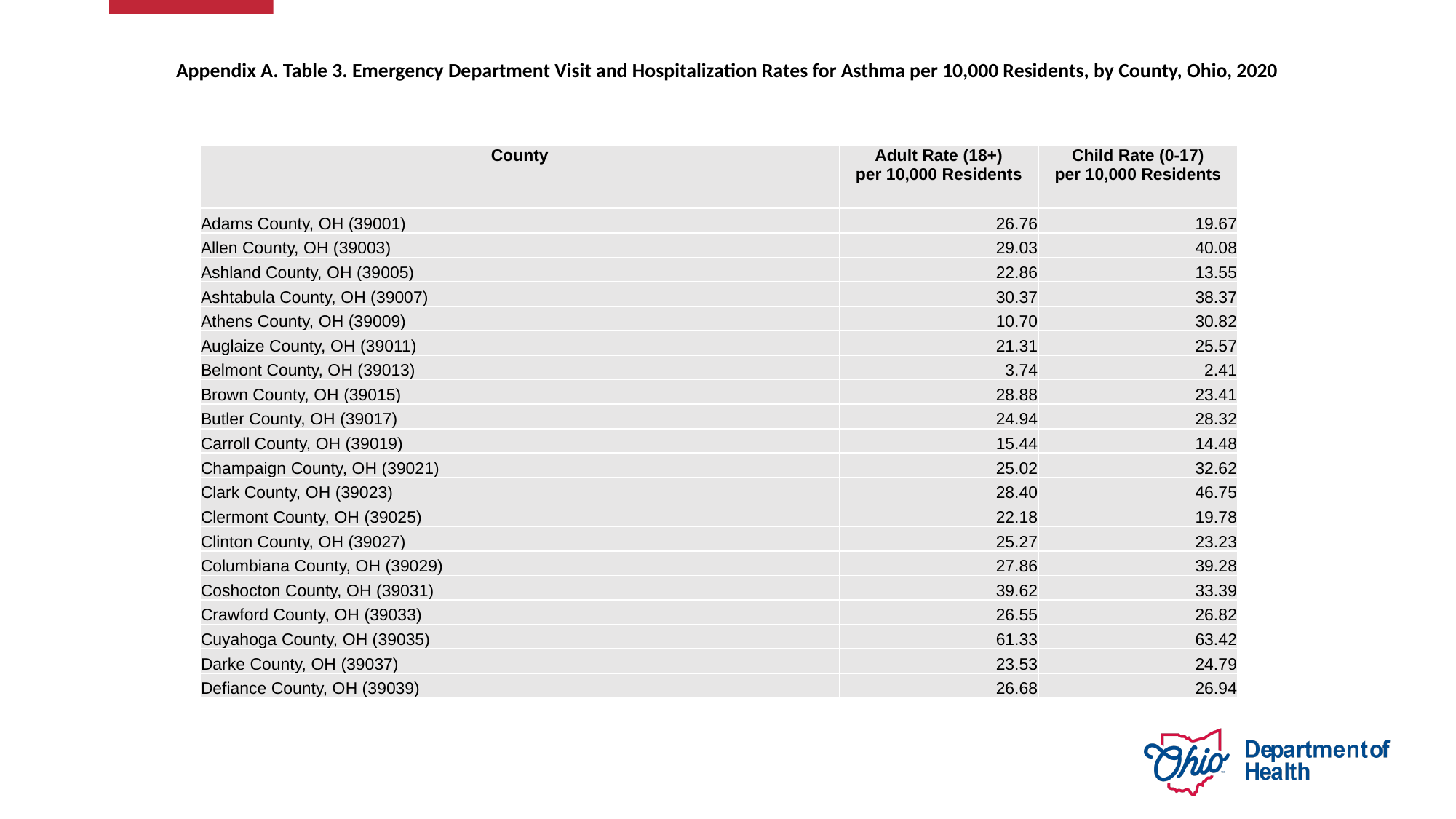

# Appendix A. Table 3. Emergency Department Visit and Hospitalization Rates for Asthma per 10,000 Residents, by County, Ohio, 2020
| County | Adult Rate (18+) per 10,000 Residents | Child Rate (0-17) per 10,000 Residents |
| --- | --- | --- |
| Adams County, OH (39001) | 26.76 | 19.67 |
| Allen County, OH (39003) | 29.03 | 40.08 |
| Ashland County, OH (39005) | 22.86 | 13.55 |
| Ashtabula County, OH (39007) | 30.37 | 38.37 |
| Athens County, OH (39009) | 10.70 | 30.82 |
| Auglaize County, OH (39011) | 21.31 | 25.57 |
| Belmont County, OH (39013) | 3.74 | 2.41 |
| Brown County, OH (39015) | 28.88 | 23.41 |
| Butler County, OH (39017) | 24.94 | 28.32 |
| Carroll County, OH (39019) | 15.44 | 14.48 |
| Champaign County, OH (39021) | 25.02 | 32.62 |
| Clark County, OH (39023) | 28.40 | 46.75 |
| Clermont County, OH (39025) | 22.18 | 19.78 |
| Clinton County, OH (39027) | 25.27 | 23.23 |
| Columbiana County, OH (39029) | 27.86 | 39.28 |
| Coshocton County, OH (39031) | 39.62 | 33.39 |
| Crawford County, OH (39033) | 26.55 | 26.82 |
| Cuyahoga County, OH (39035) | 61.33 | 63.42 |
| Darke County, OH (39037) | 23.53 | 24.79 |
| Defiance County, OH (39039) | 26.68 | 26.94 |